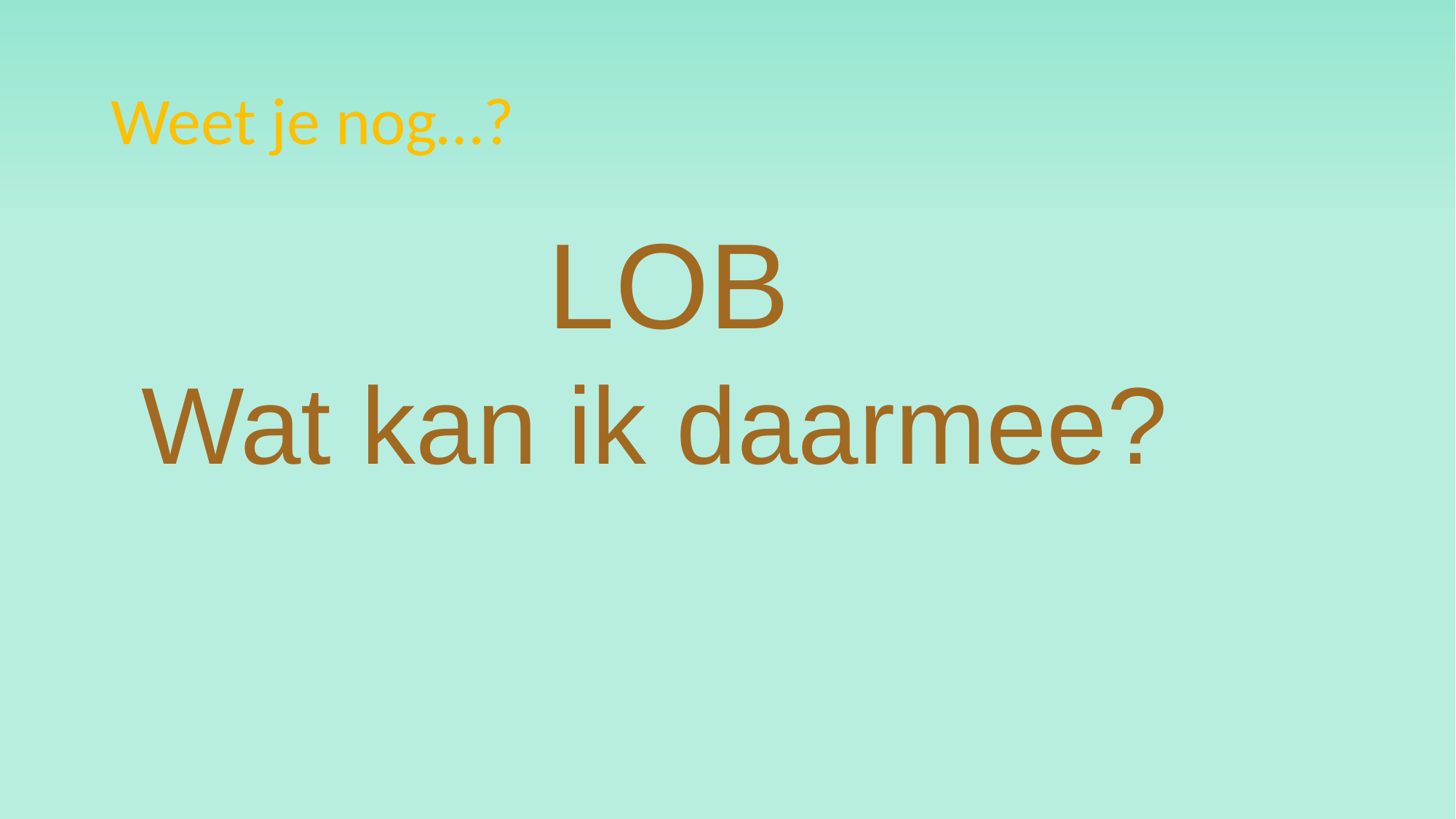

# Weet je nog…?
				LOB
 Wat kan ik daarmee?